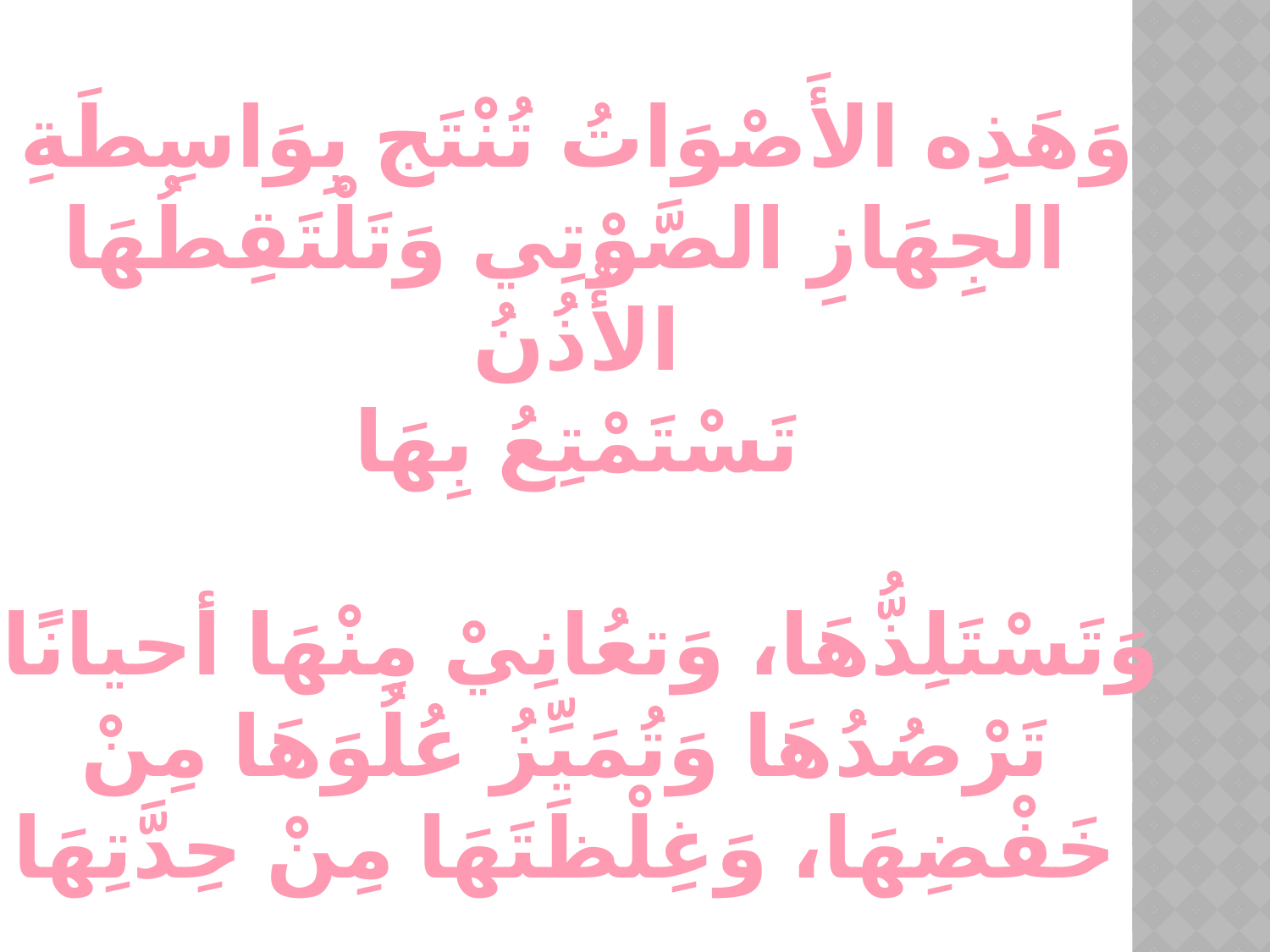

وَهَذِه الأَصْوَاتُ تُنْتَج بِوَاسِطَةِ
الجِهَازِ الصَّوْتِي وَتَلْتَقِطُهَا الأُذُنُ
تَسْتَمْتِعُ بِهَا

وَتَسْتَلِذُّهَا، وَتعُانِيْ مِنْهَا أحيانًا، تَرْصُدُهَا وَتُمَيِّزُ عُلُوَهَا مِنْ خَفْضِهَا، وَغِلْظَتَهَا مِنْ حِدَّتِهَا